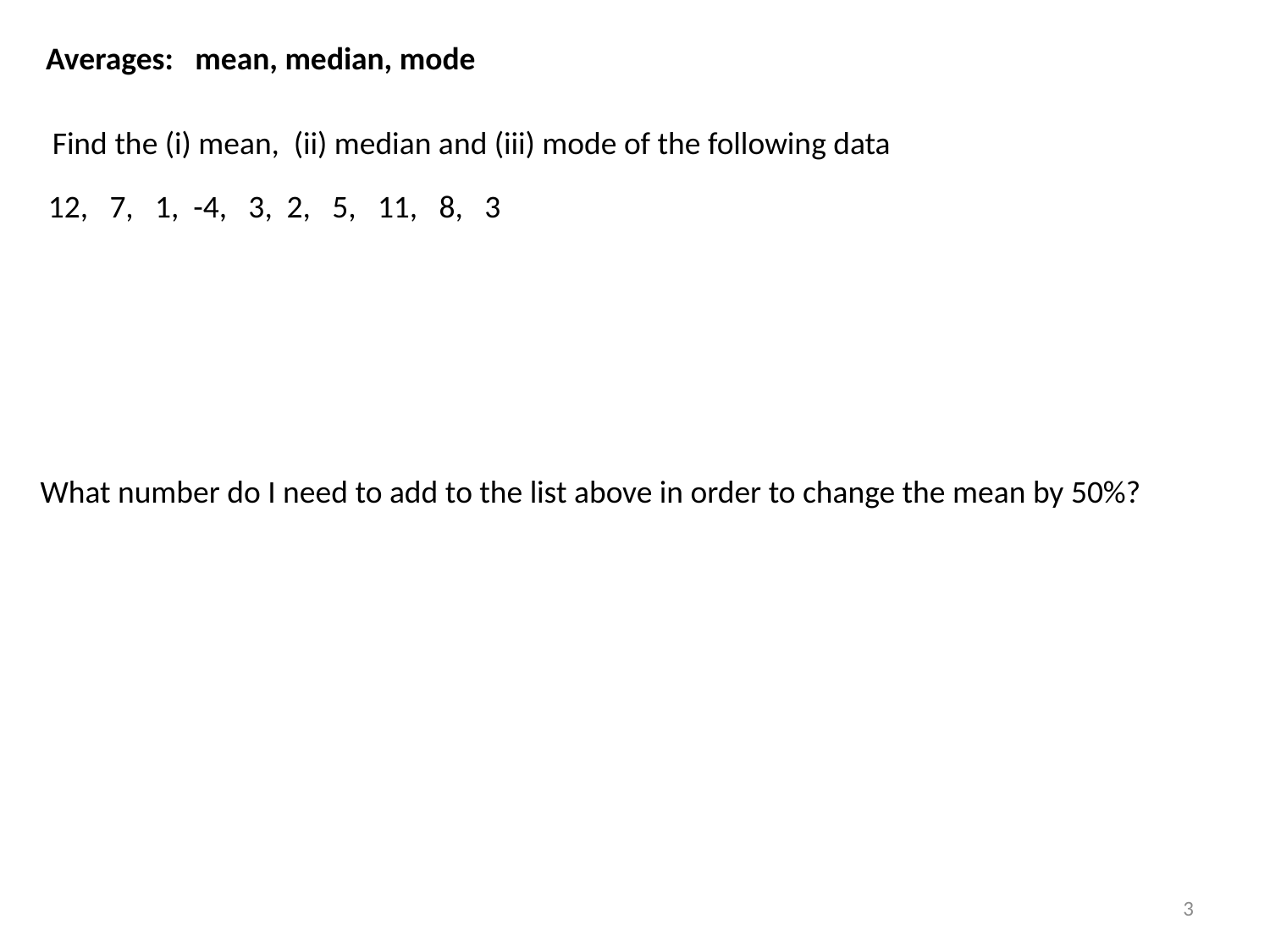

Averages:   mean, median, mode
Find the (i) mean,  (ii) median and (iii) mode of the following data
12,   7,   1,  -4,   3,  2,   5,   11,   8,   3
What number do I need to add to the list above in order to change the mean by 50%?
3